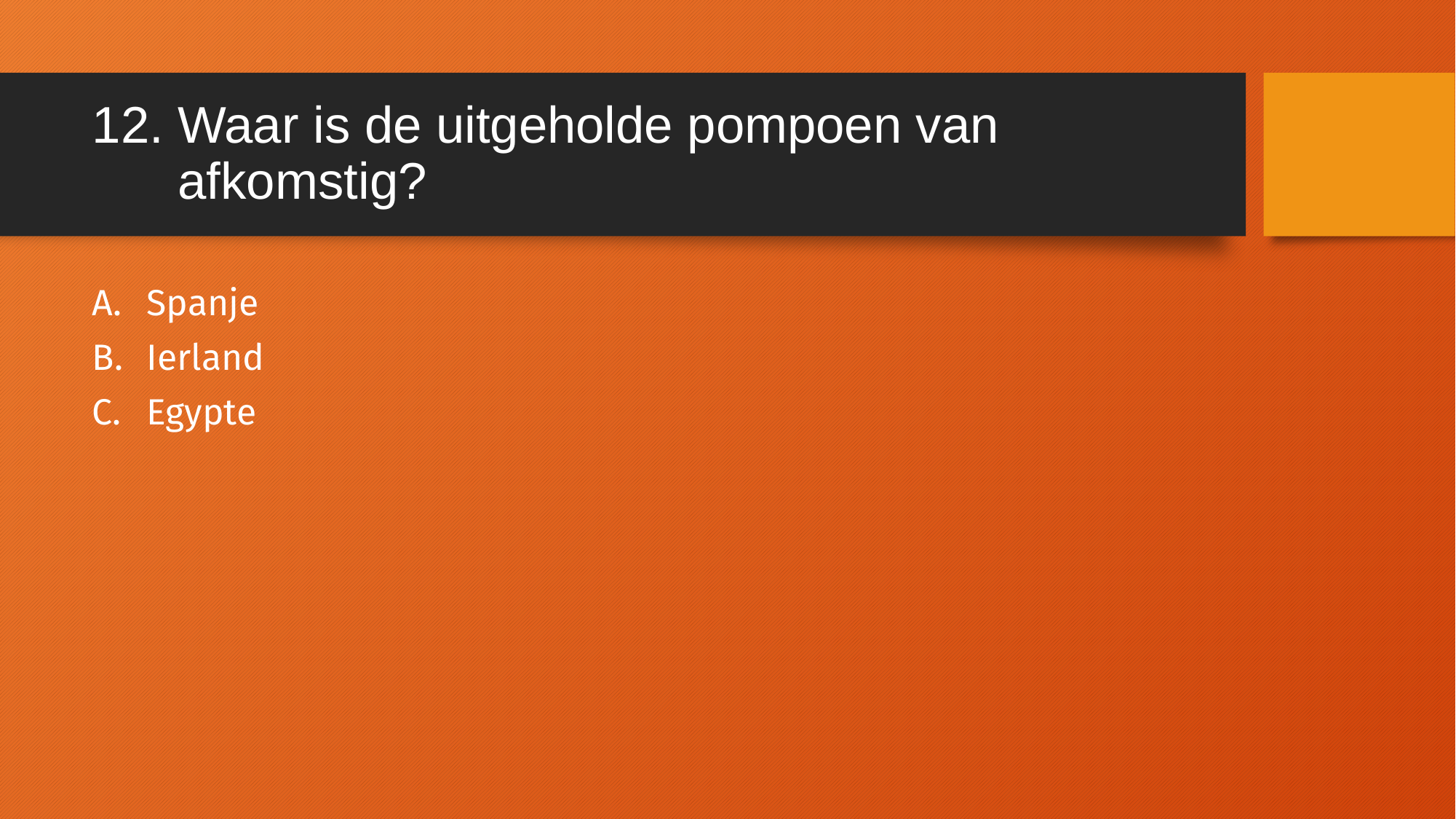

# 12. Waar is de uitgeholde pompoen van afkomstig?
Spanje
Ierland
Egypte